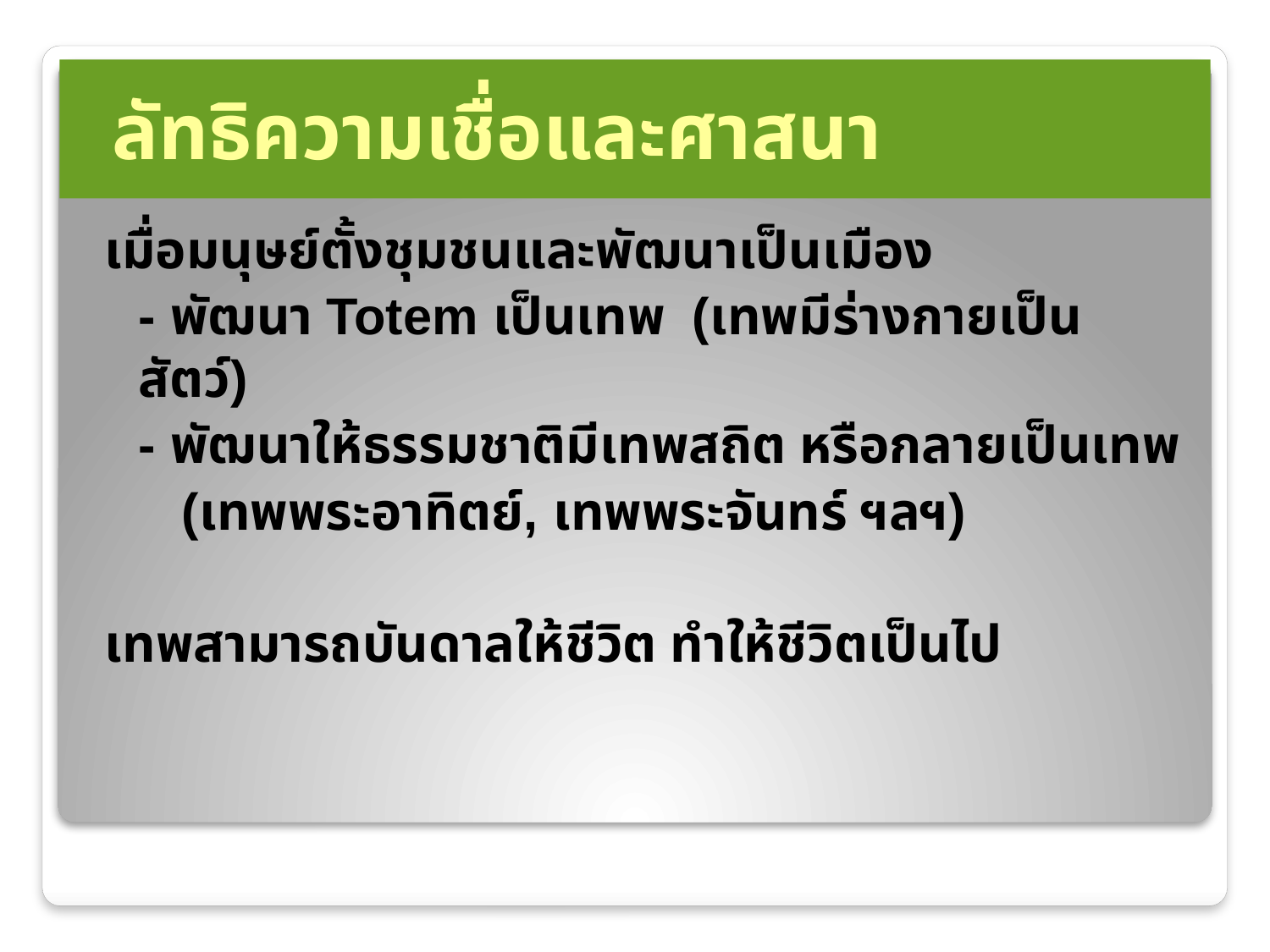

ลัทธิความเชื่อและศาสนา
เมื่อมนุษย์ตั้งชุมชนและพัฒนาเป็นเมือง
	- พัฒนา Totem เป็นเทพ  (เทพมีร่างกายเป็นสัตว์)
	- พัฒนาให้ธรรมชาติมีเทพสถิต หรือกลายเป็นเทพ
	   (เทพพระอาทิตย์, เทพพระจันทร์ ฯลฯ)

เทพสามารถบันดาลให้ชีวิต ทำให้ชีวิตเป็นไป